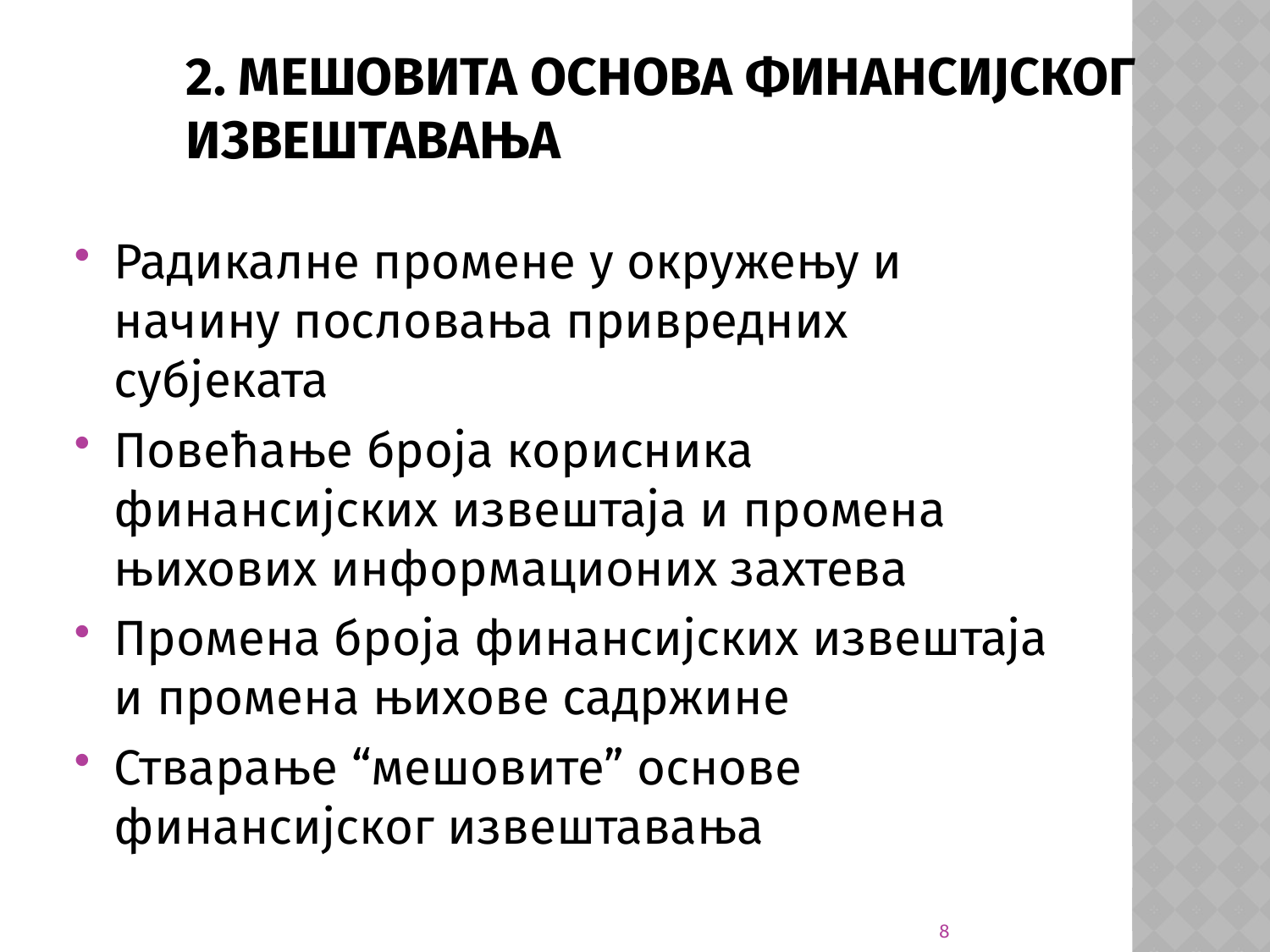

# 2. Мешовита основа финансијског извештавања
Радикалне промене у окружењу и начину пословања привредних субјеката
Повећање броја корисника финансијских извештаја и промена њихових информационих захтева
Промена броја финансијских извештаја и промена њихове садржине
Стварање “мешовите” основе финансијског извештавања

8